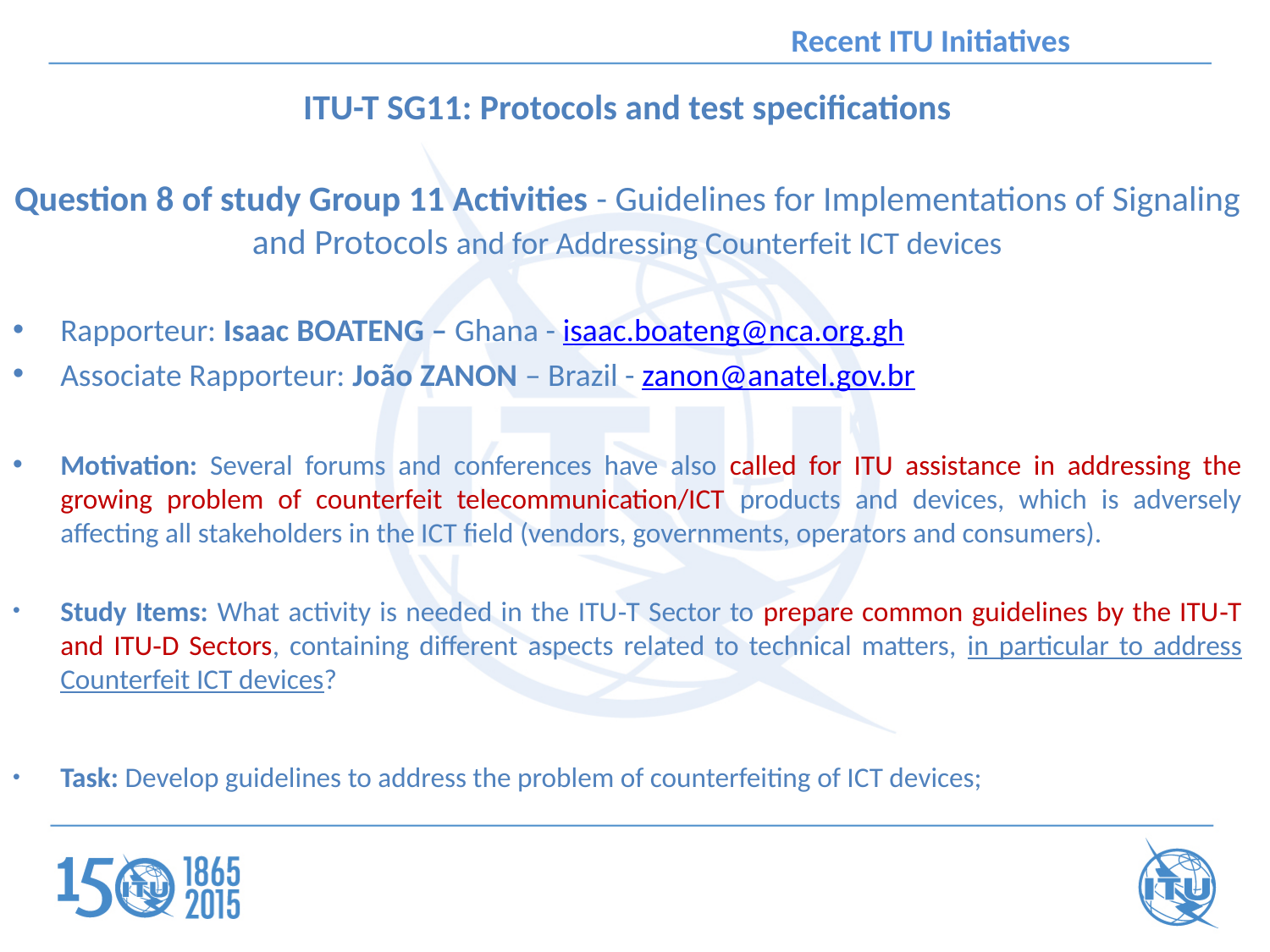

# Recent ITU Initiatives
ITU-T SG11: Protocols and test specifications

Question 8 of study Group 11 Activities - Guidelines for Implementations of Signaling and Protocols and for Addressing Counterfeit ICT devices

Rapporteur: Isaac BOATENG – Ghana - isaac.boateng@nca.org.gh
Associate Rapporteur: João ZANON – Brazil - zanon@anatel.gov.br

Motivation: Several forums and conferences have also called for ITU assistance in addressing the growing problem of counterfeit telecommunication/ICT products and devices, which is adversely affecting all stakeholders in the ICT field (vendors, governments, operators and consumers).

Study Items: What activity is needed in the ITU‑T Sector to prepare common guidelines by the ITU‑T and ITU‑D Sectors, containing different aspects related to technical matters, in particular to address Counterfeit ICT devices?

Task: Develop guidelines to address the problem of counterfeiting of ICT devices;